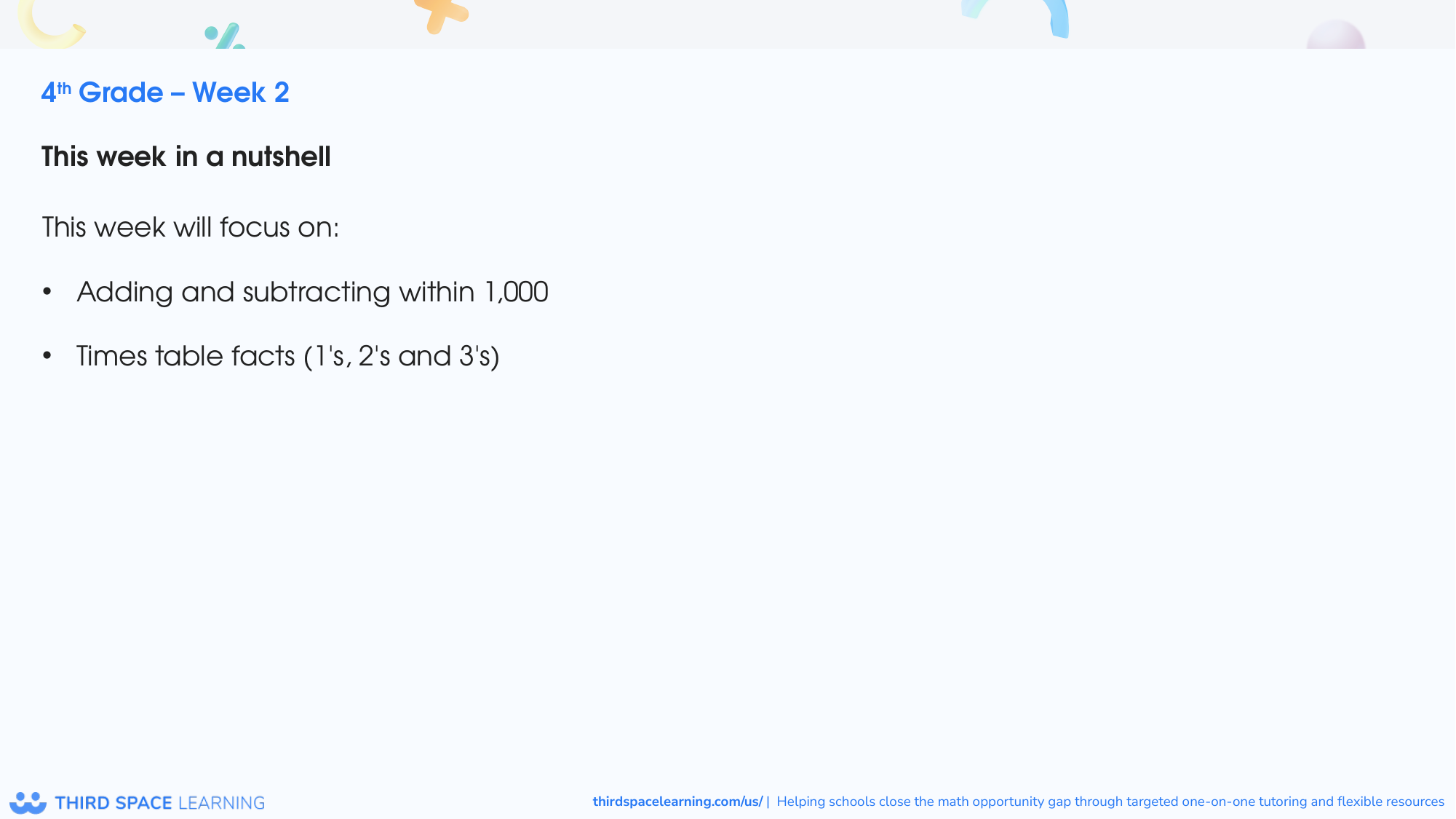

4th Grade – Week 2
This week in a nutshell
This week will focus on:
Adding and subtracting within 1,000
Times table facts (1's, 2's and 3's)